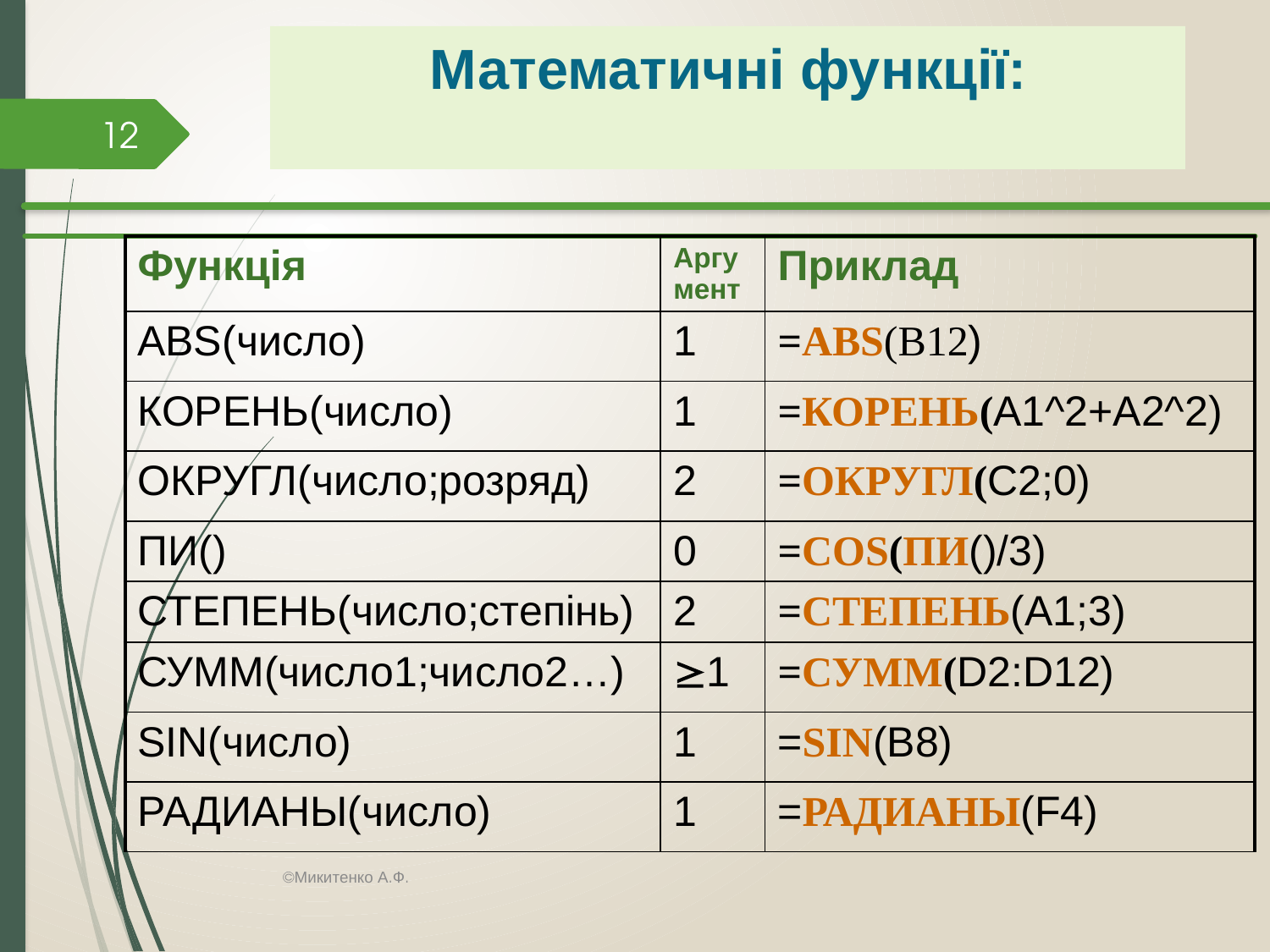

# Математичні функції:
12
| Функція | Аргумент | Приклад |
| --- | --- | --- |
| ABS(число) | 1 | =ABS(B12) |
| КОРЕНЬ(число) | 1 | =КОРЕНЬ(A1^2+A2^2) |
| ОКРУГЛ(число;розряд) | 2 | =ОКРУГЛ(C2;0) |
| ПИ() | 0 | =COS(ПИ()/3) |
| СТЕПЕНЬ(число;степінь) | 2 | =СТЕПЕНЬ(A1;3) |
| СУММ(число1;число2…) | ≥1 | =СУММ(D2:D12) |
| SIN(число) | 1 | =SIN(B8) |
| РАДИАНЫ(число) | 1 | =РАДИАНЫ(F4) |
©Микитенко А.Ф.